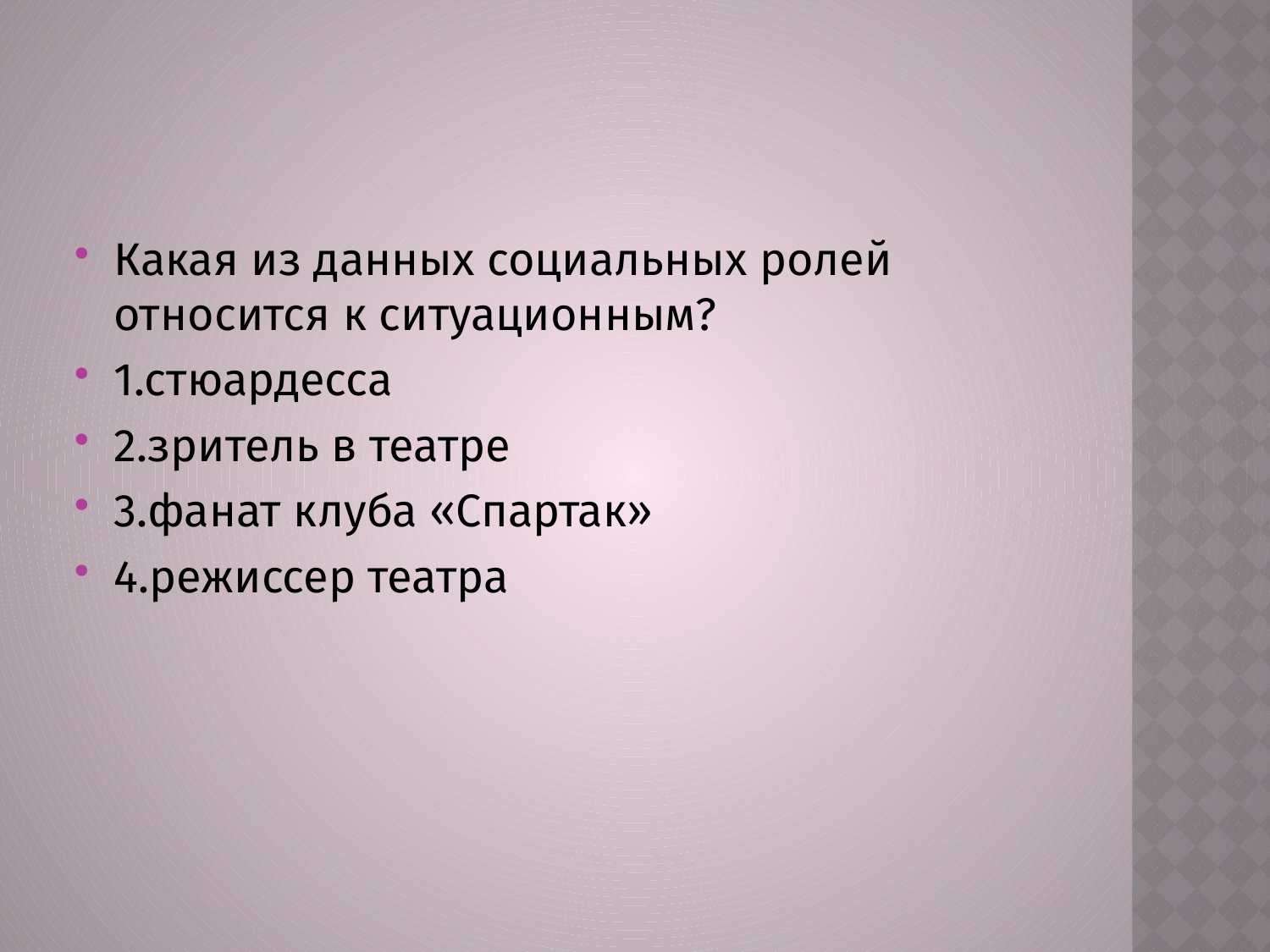

#
Какая из данных социальных ролей относится к ситуационным?
1.стюардесса
2.зритель в театре
3.фанат клуба «Спартак»
4.режиссер театра